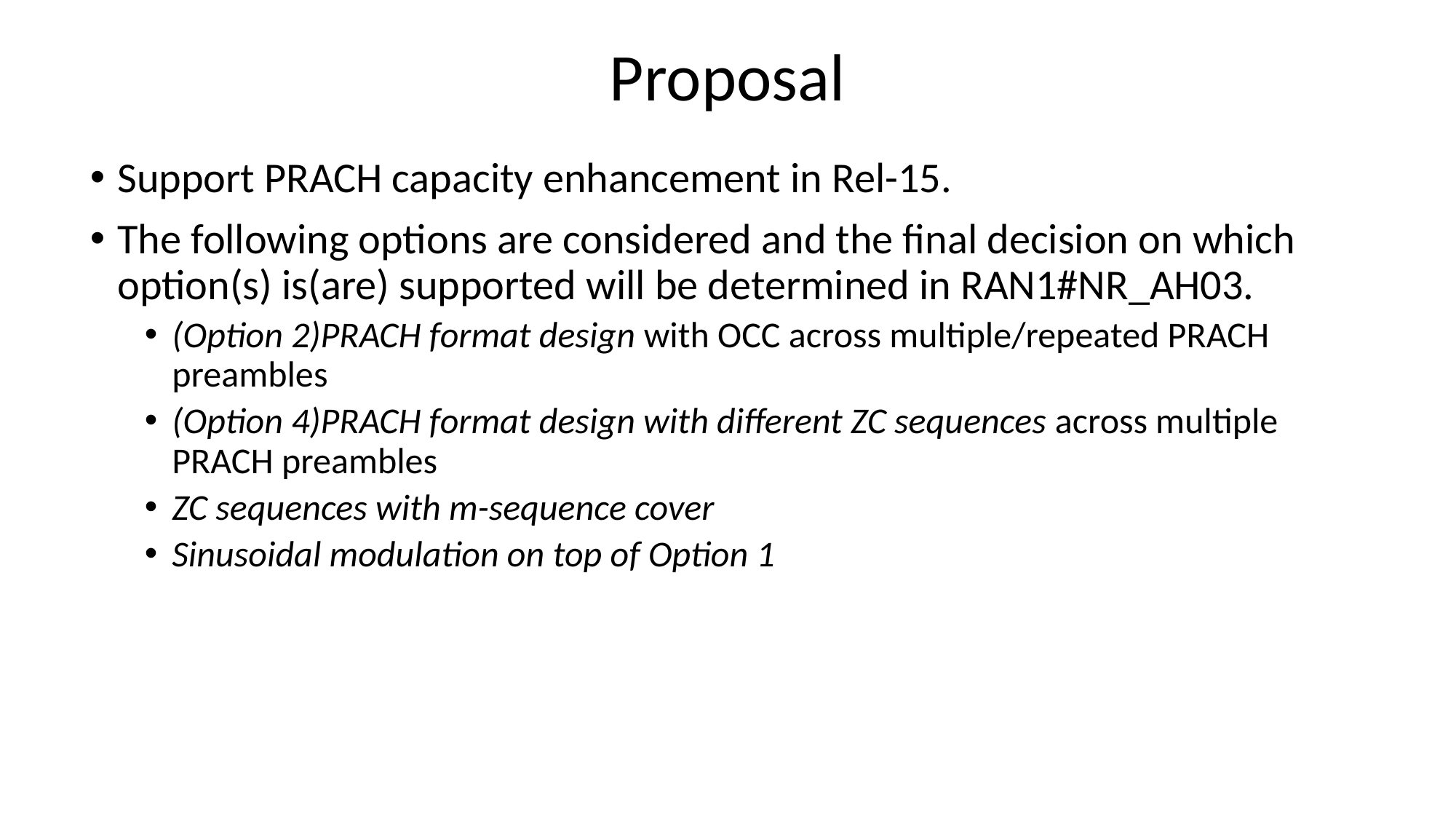

# Proposal
Support PRACH capacity enhancement in Rel-15.
The following options are considered and the final decision on which option(s) is(are) supported will be determined in RAN1#NR_AH03.
(Option 2)PRACH format design with OCC across multiple/repeated PRACH preambles
(Option 4)PRACH format design with different ZC sequences across multiple PRACH preambles
ZC sequences with m-sequence cover
Sinusoidal modulation on top of Option 1